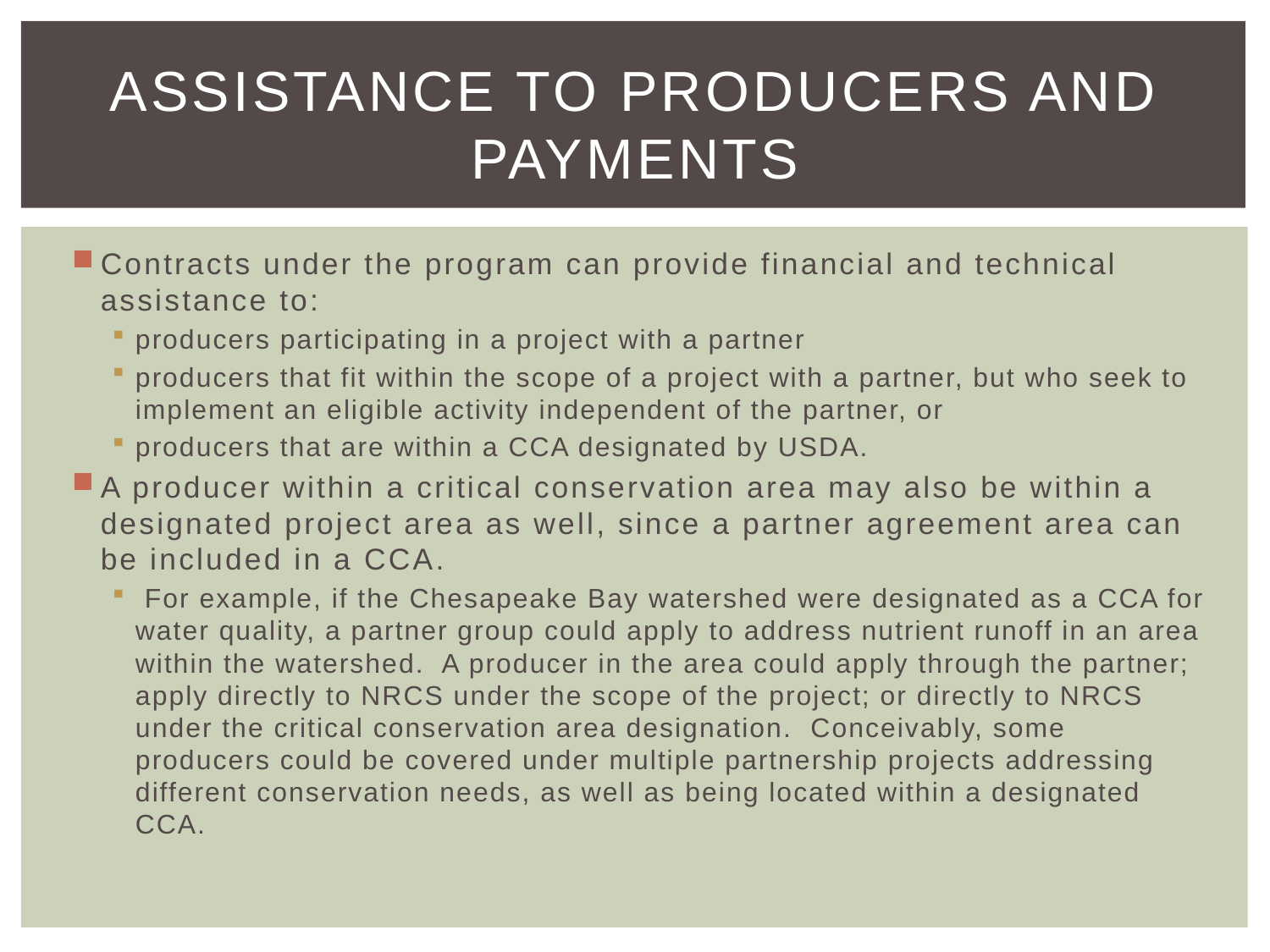

# ASSISTANCE TO PRODUCERS AND PAYMENTS
Contracts under the program can provide financial and technical assistance to:
producers participating in a project with a partner
producers that fit within the scope of a project with a partner, but who seek to implement an eligible activity independent of the partner, or
producers that are within a CCA designated by USDA.
A producer within a critical conservation area may also be within a designated project area as well, since a partner agreement area can be included in a CCA.
 For example, if the Chesapeake Bay watershed were designated as a CCA for water quality, a partner group could apply to address nutrient runoff in an area within the watershed.  A producer in the area could apply through the partner; apply directly to NRCS under the scope of the project; or directly to NRCS under the critical conservation area designation.  Conceivably, some producers could be covered under multiple partnership projects addressing different conservation needs, as well as being located within a designated CCA.